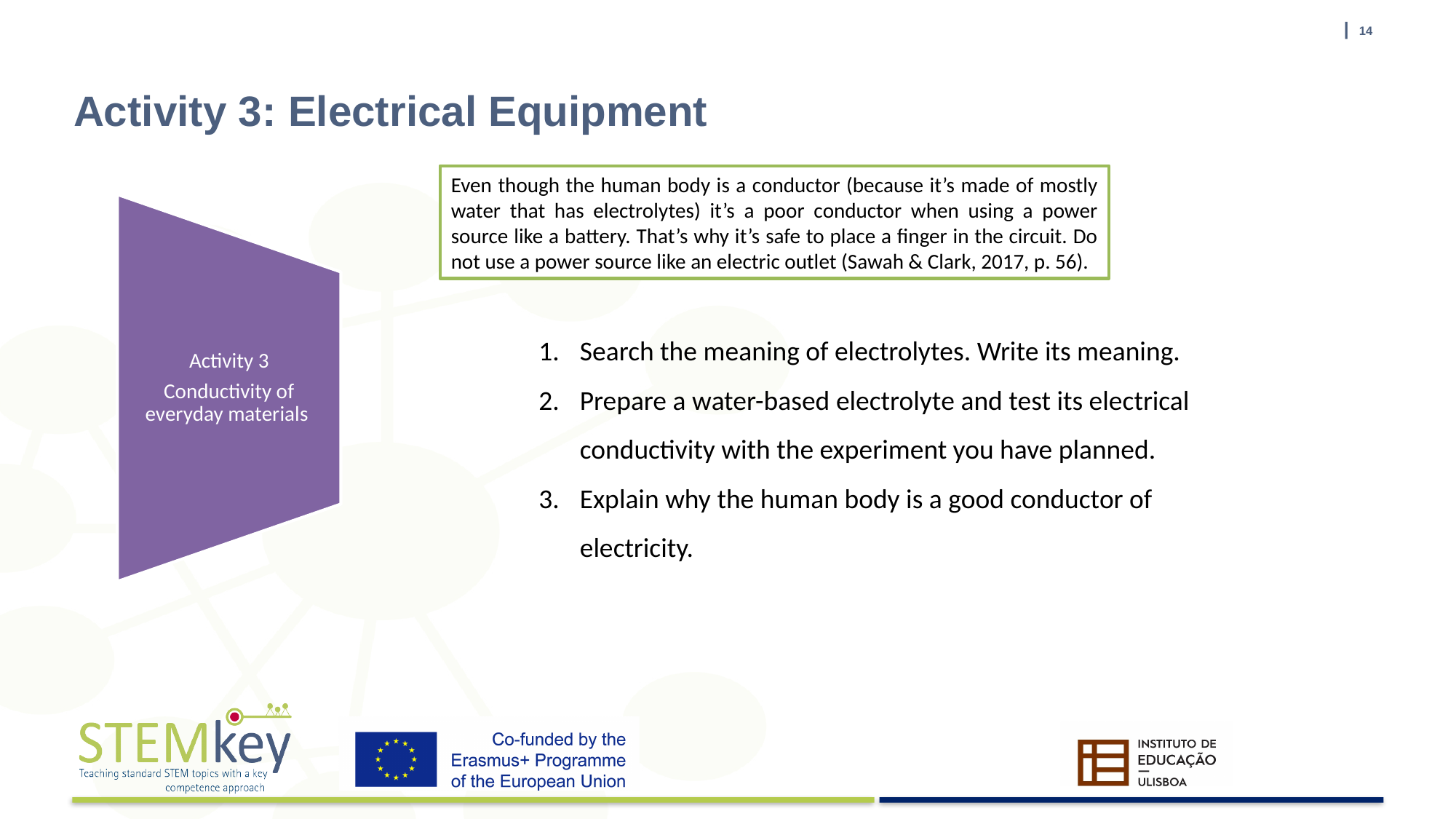

|  14
# Activity 3: Electrical Equipment
Even though the human body is a conductor (because it’s made of mostly water that has electrolytes) it’s a poor conductor when using a power source like a battery. That’s why it’s safe to place a finger in the circuit. Do not use a power source like an electric outlet (Sawah & Clark, 2017, p. 56).
Activity 3
Conductivity of everyday materials

Search the meaning of electrolytes. Write its meaning.
Prepare a water-based electrolyte and test its electrical conductivity with the experiment you have planned.
Explain why the human body is a good conductor of electricity.